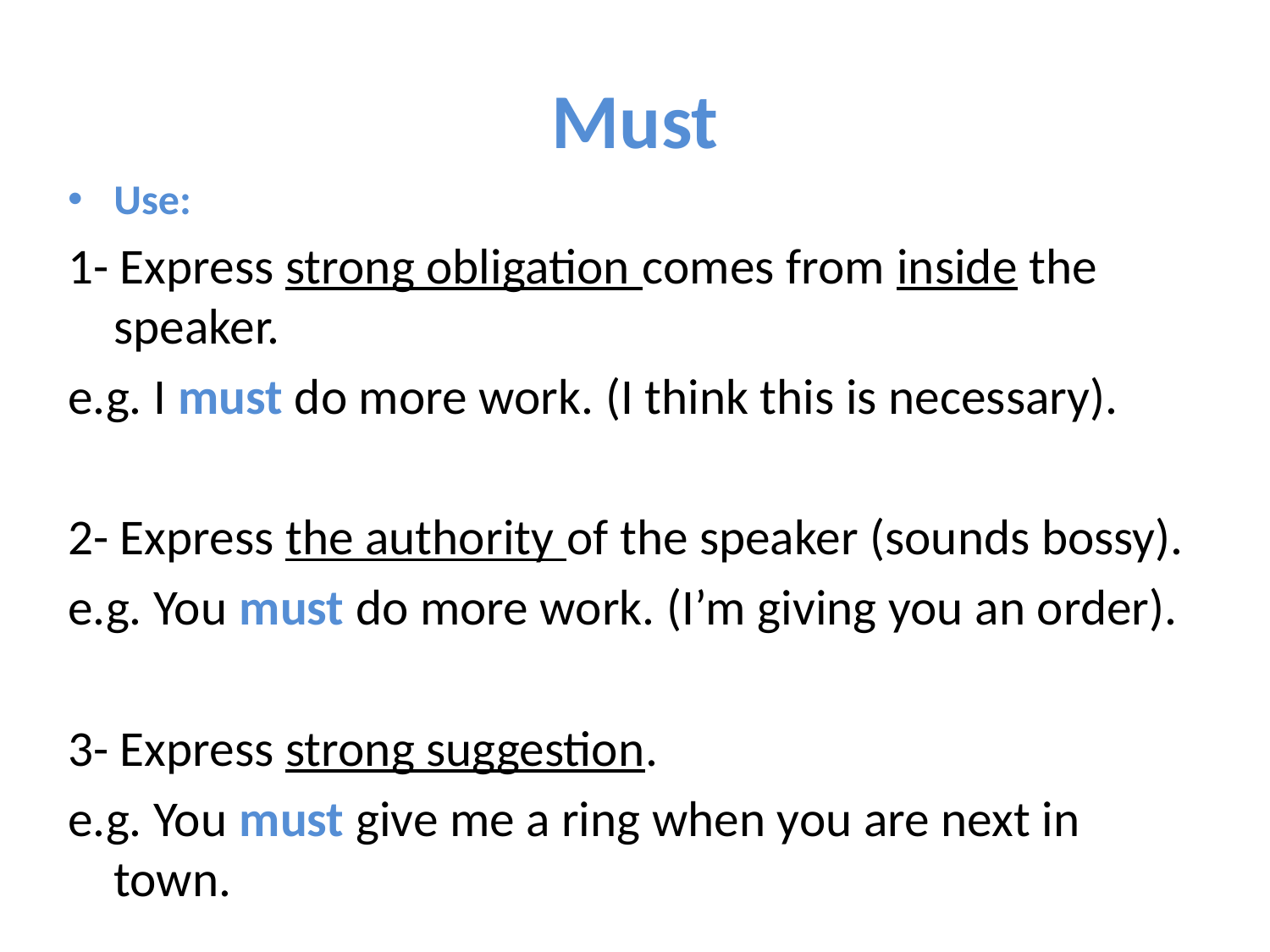

# Must
Use:
1- Express strong obligation comes from inside the speaker.
e.g. I must do more work. (I think this is necessary).

2- Express the authority of the speaker (sounds bossy).
e.g. You must do more work. (I’m giving you an order).

3- Express strong suggestion.
e.g. You must give me a ring when you are next in town.